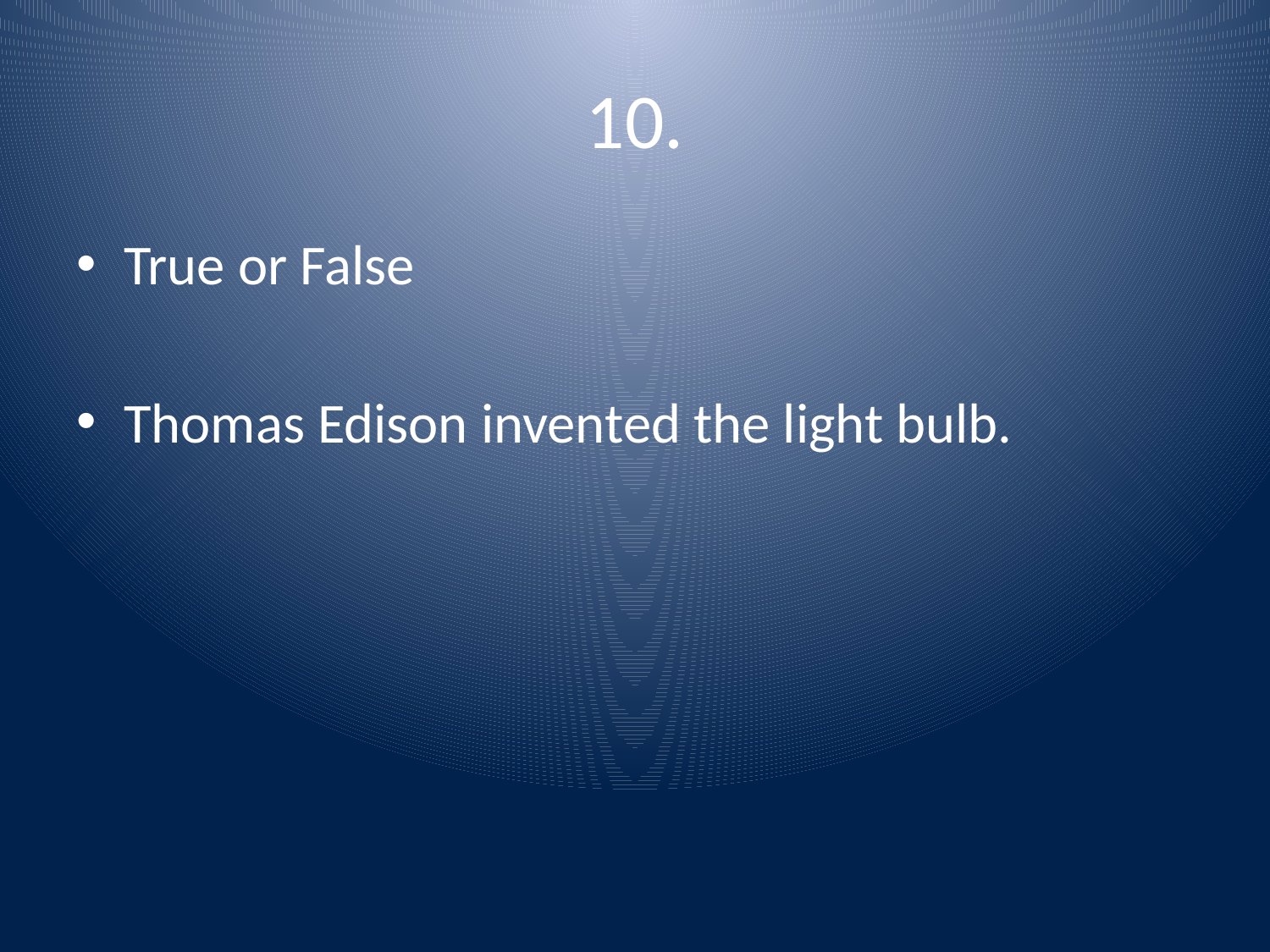

# 10.
True or False

Thomas Edison invented the light bulb.